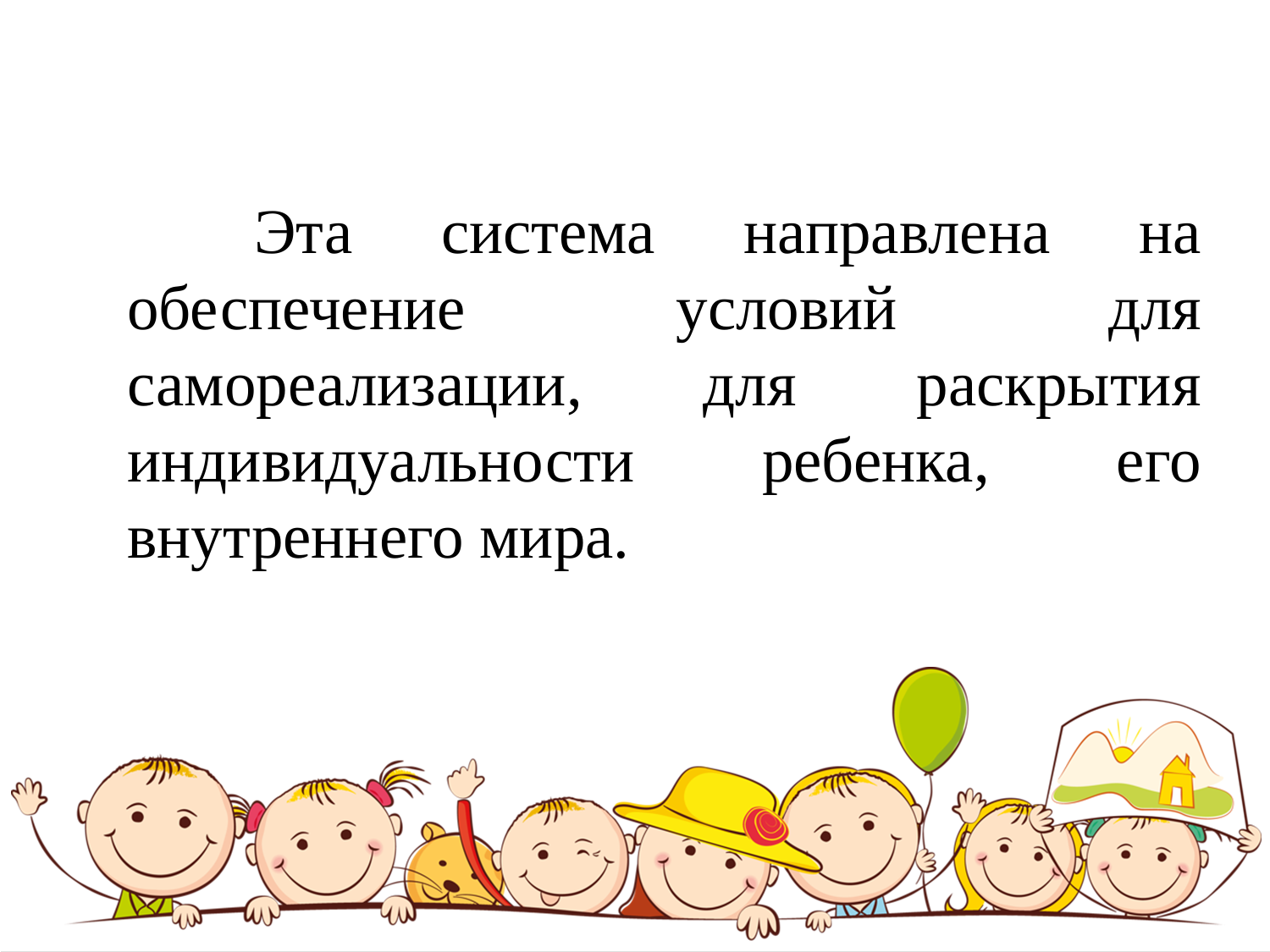

Эта система направлена на обеспечение условий для самореализации, для раскрытия индивидуальности ребенка, его внутреннего мира.